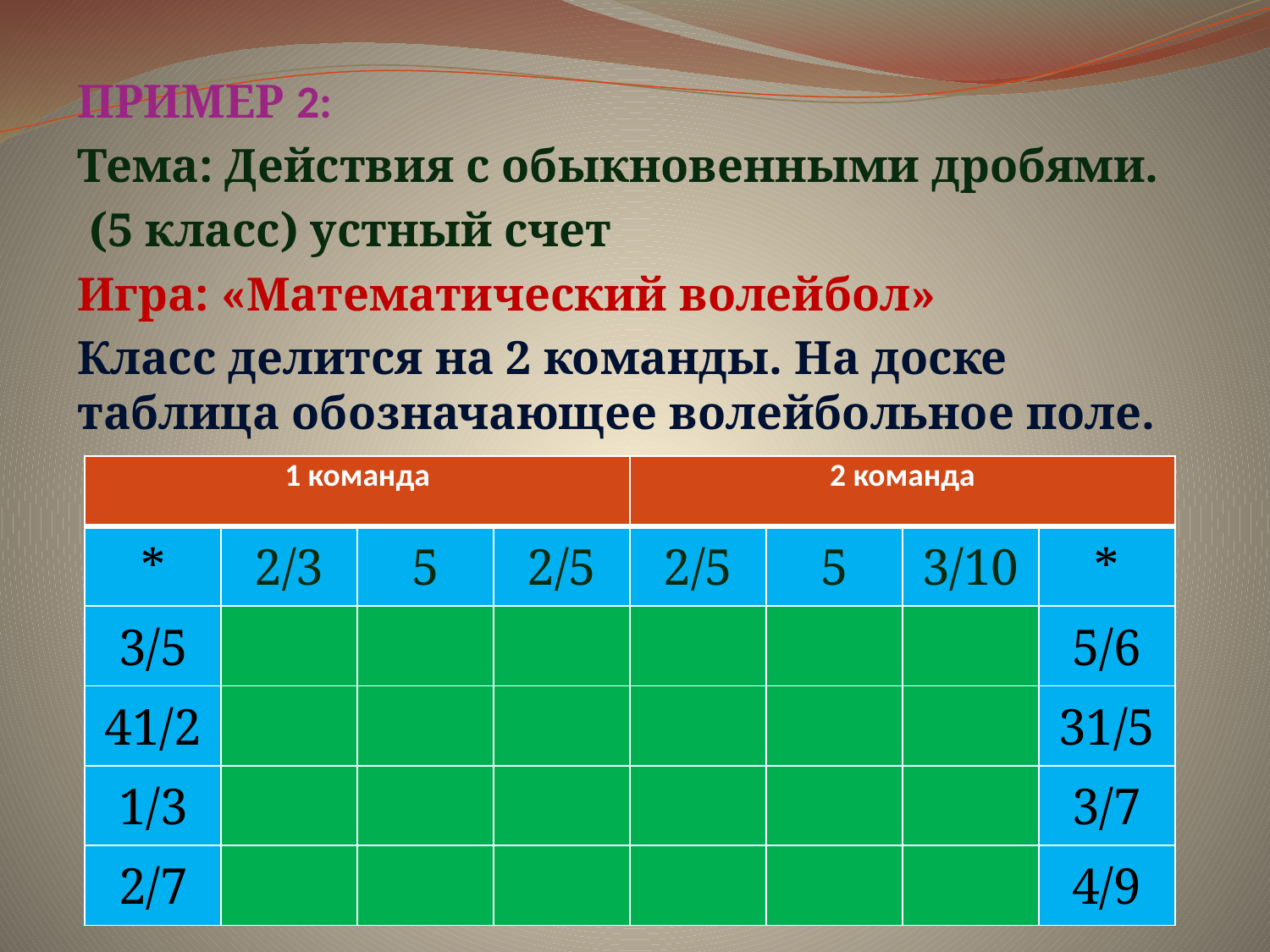

ПРИМЕР 2:
Тема: Действия с обыкновенными дробями.
 (5 класс) устный счет
Игра: «Математический волейбол»
Класс делится на 2 команды. На доске таблица обозначающее волейбольное поле.
| 1 команда |  |  |  | 2 команда |  |  |  |
| --- | --- | --- | --- | --- | --- | --- | --- |
| \* | 2/3 | 5 | 2/5 | 2/5 | 5 | 3/10 | \* |
| 3/5 |  |  |  |  |  |  | 5/6 |
| 41/2 |  |  |  |  |  |  | 31/5 |
| 1/3 |  |  |  |  |  |  | 3/7 |
| 2/7 |  |  |  |  |  |  | 4/9 |